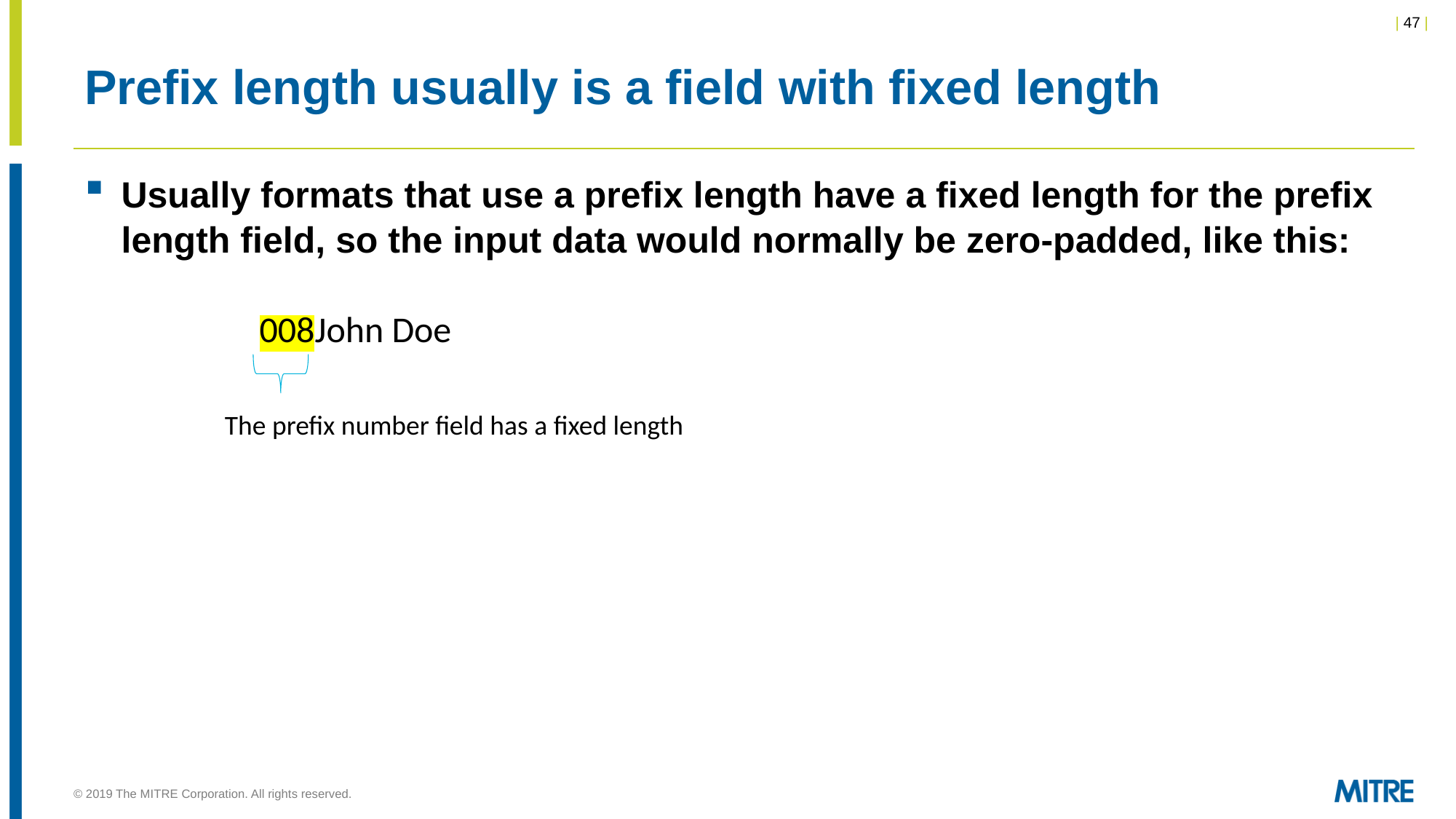

# Prefix length usually is a field with fixed length
Usually formats that use a prefix length have a fixed length for the prefix length field, so the input data would normally be zero-padded, like this:

008John Doe

The prefix number field has a fixed length
© 2019 The MITRE Corporation. All rights reserved.